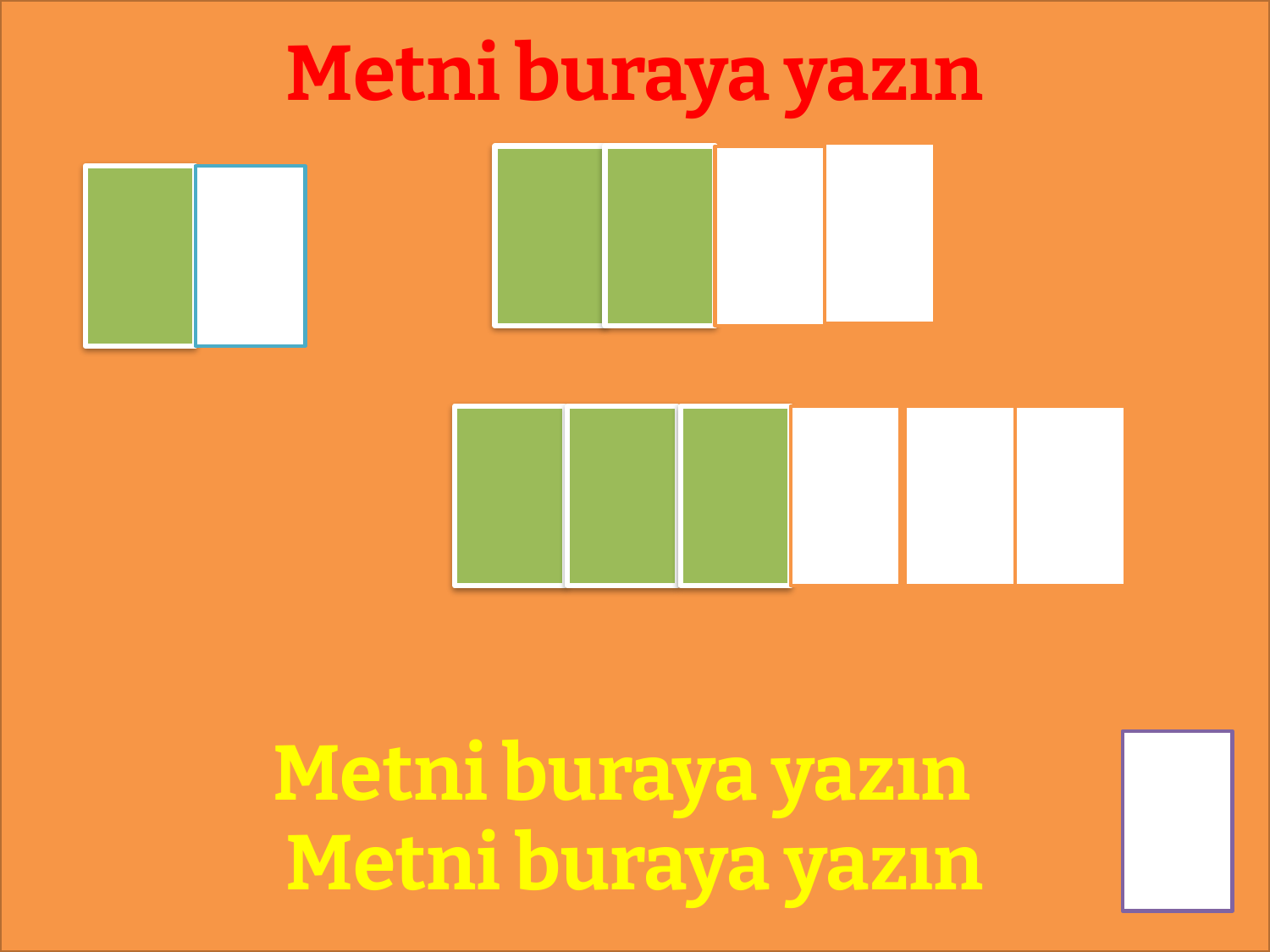

Metni buraya yazın

#

Metni buraya yazın

Metni buraya yazın